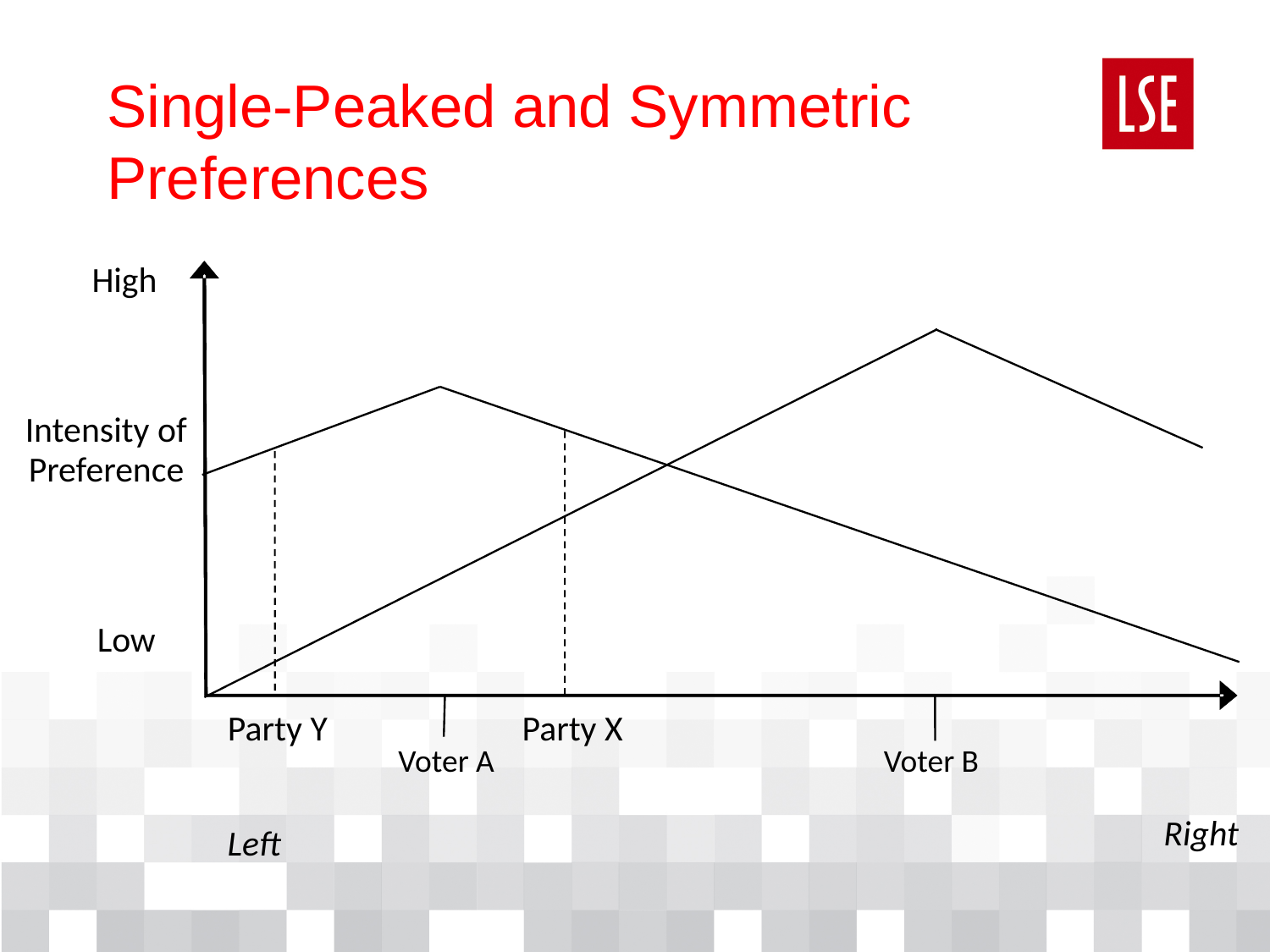

# Single-Peaked and Symmetric Preferences

High

Intensity of

Preference

Low

Party Y
Party X
Voter A
Voter B

Right
Left